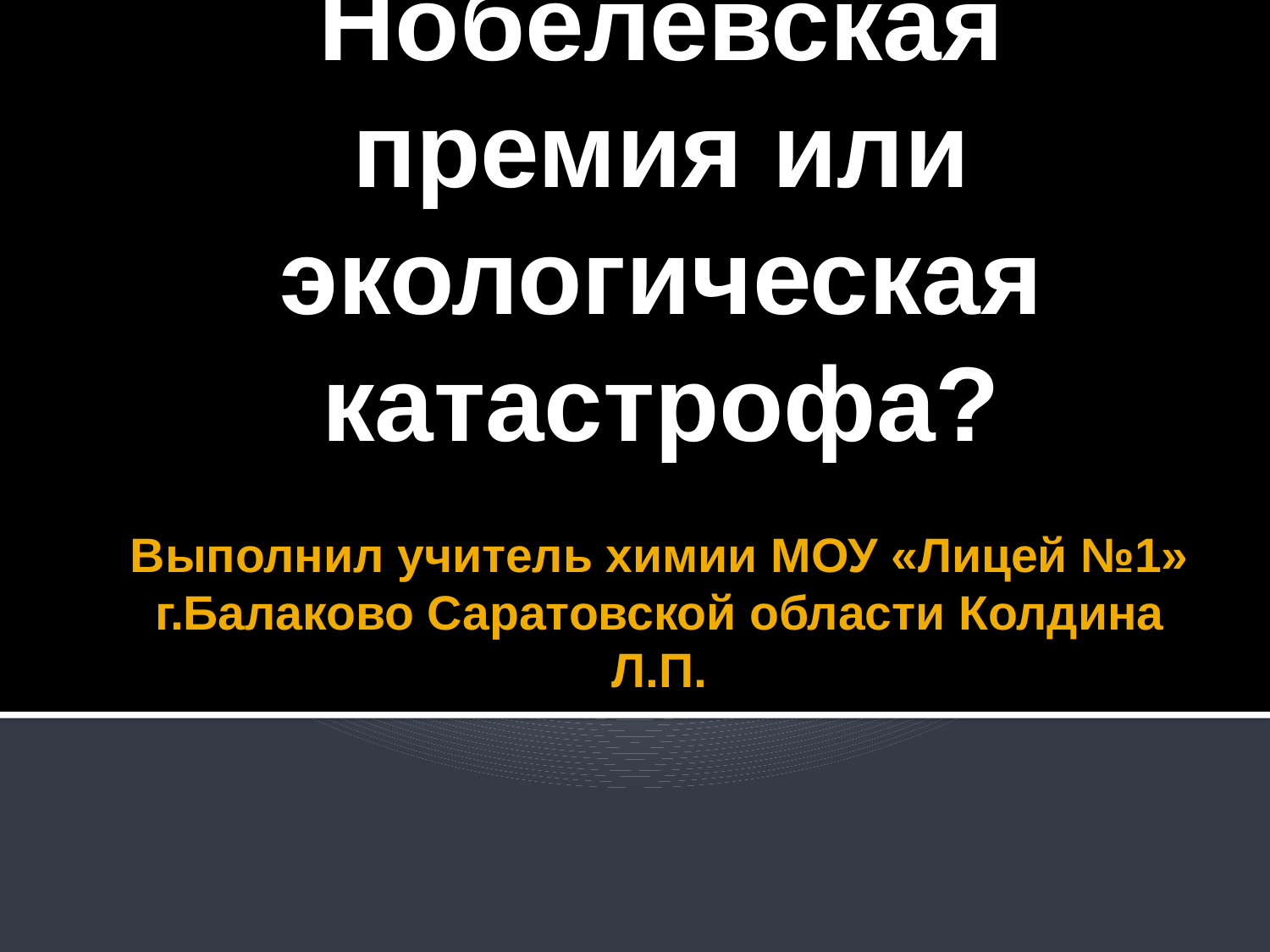

Нобелевская премия или экологическая катастрофа?
# Выполнил учитель химии МОУ «Лицей №1» г.Балаково Саратовской области Колдина Л.П.